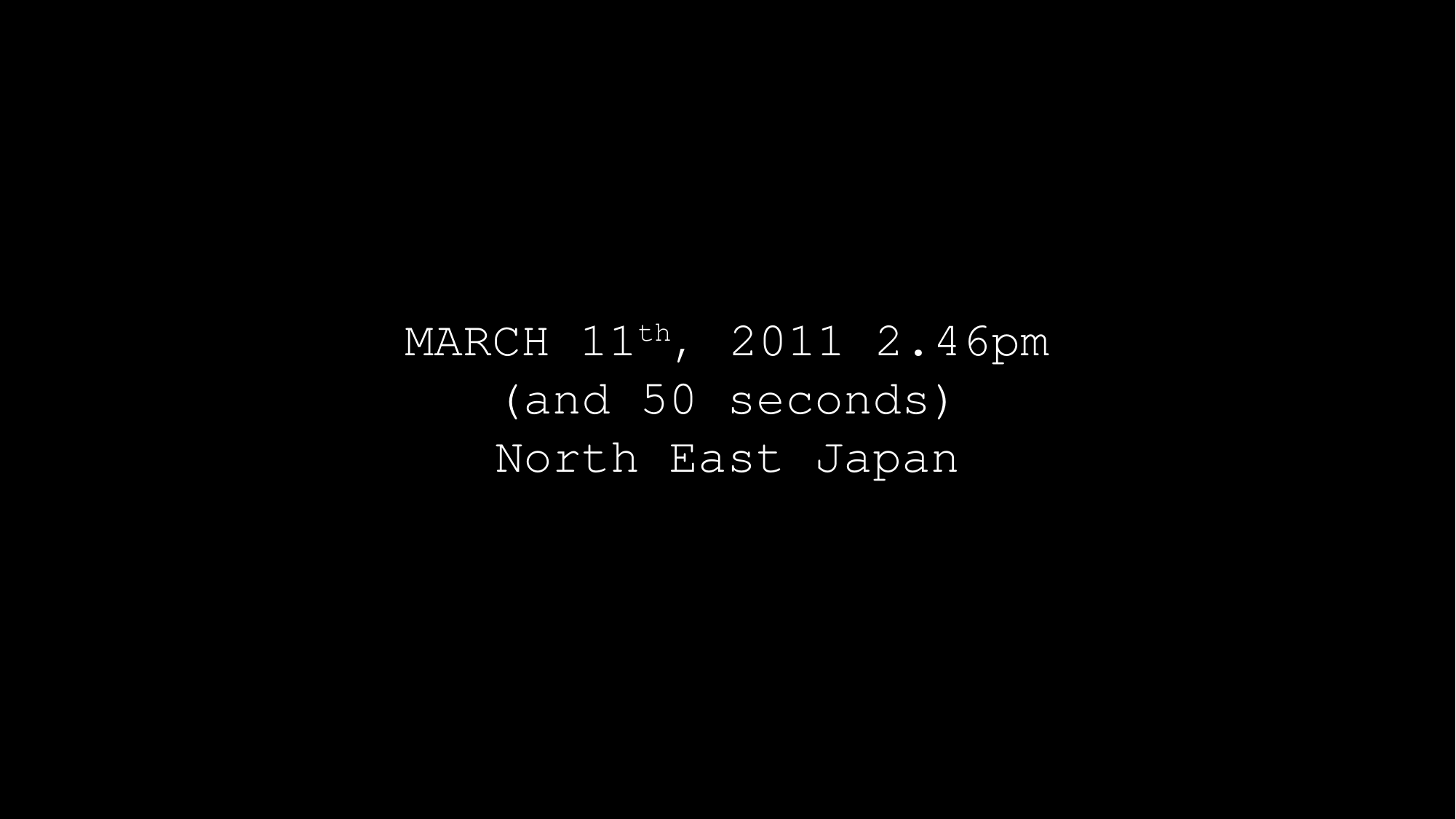

MARCH 11th, 2011 2.46pm (and 50 seconds)
North East Japan